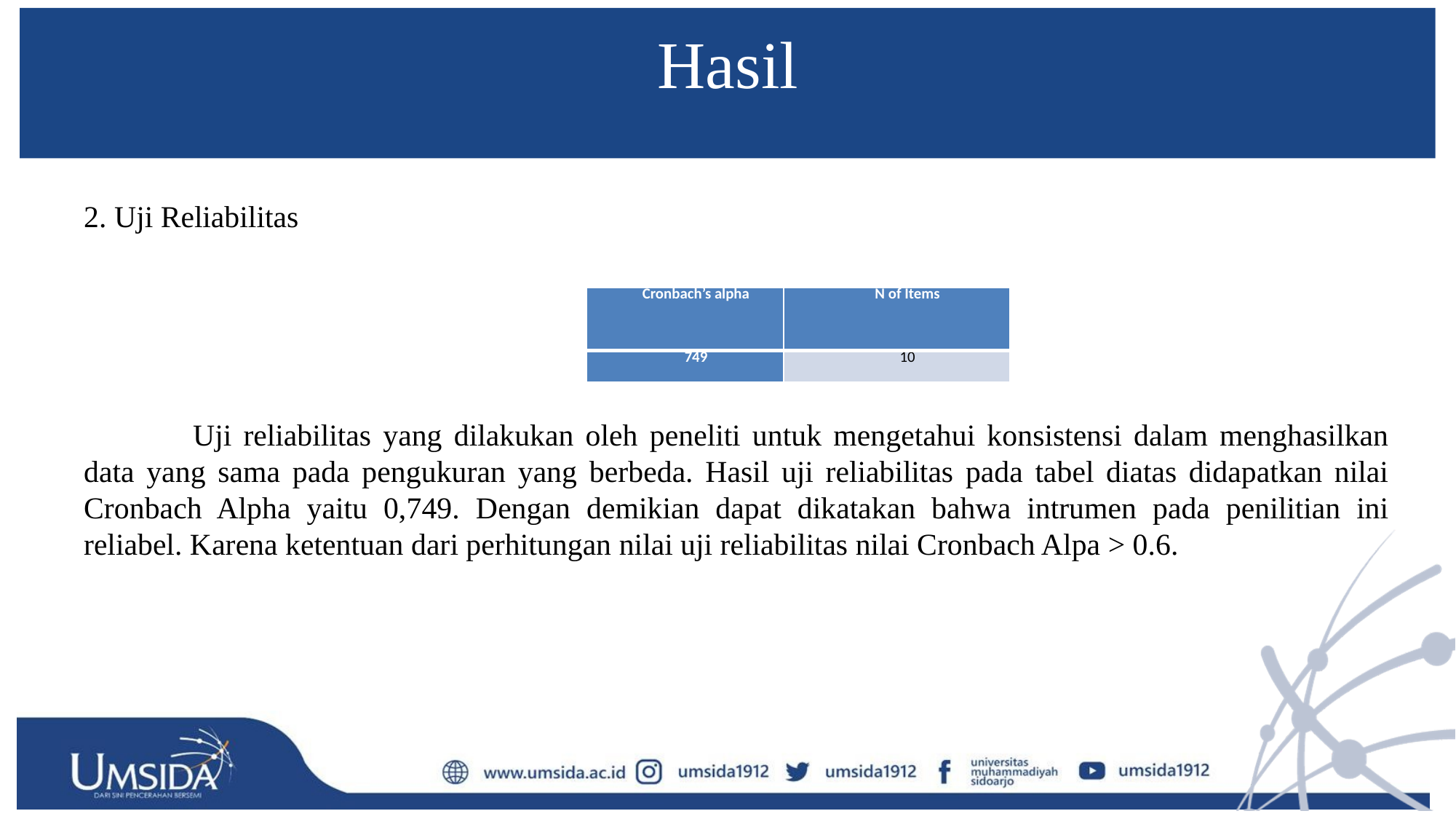

# Hasil
2. Uji Reliabilitas

	Uji reliabilitas yang dilakukan oleh peneliti untuk mengetahui konsistensi dalam menghasilkan data yang sama pada pengukuran yang berbeda. Hasil uji reliabilitas pada tabel diatas didapatkan nilai Cronbach Alpha yaitu 0,749. Dengan demikian dapat dikatakan bahwa intrumen pada penilitian ini reliabel. Karena ketentuan dari perhitungan nilai uji reliabilitas nilai Cronbach Alpa > 0.6.

| Cronbach’s alpha | N of Items |
| --- | --- |
| 749 | 10 |